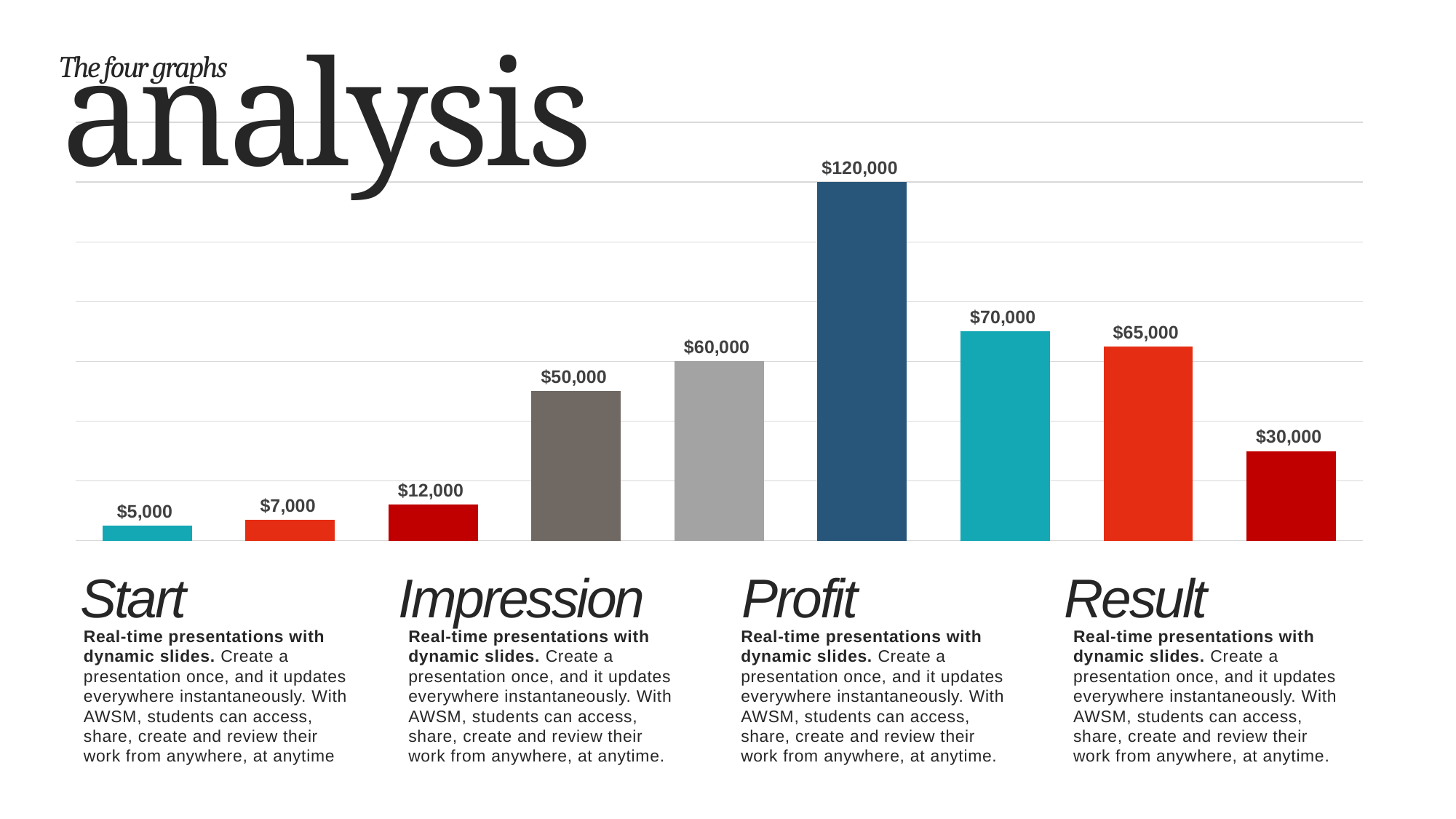

analysis
The four graphs

### Chart

| Category | Analysis 01 |
|---|---|
| Category 1 | 5000.0 |
| Category 2 | 7000.0 |
| Category 3 | 12000.0 |
| Category 4 | 50000.0 |
| Category 5 | 60000.0 |
| Category 6 | 120000.0 |
| Category 7 | 70000.0 |
| Category 8 | 65000.0 |
| Category 9 | 30000.0 |
Start
Impression
Profit
Result
Real-time presentations with dynamic slides. Create a presentation once, and it updates everywhere instantaneously. With AWSM, students can access, share, create and review their work from anywhere, at anytime
Real-time presentations with dynamic slides. Create a presentation once, and it updates everywhere instantaneously. With AWSM, students can access, share, create and review their work from anywhere, at anytime.
Real-time presentations with dynamic slides. Create a presentation once, and it updates everywhere instantaneously. With AWSM, students can access, share, create and review their work from anywhere, at anytime.
Real-time presentations with dynamic slides. Create a presentation once, and it updates everywhere instantaneously. With AWSM, students can access, share, create and review their work from anywhere, at anytime.